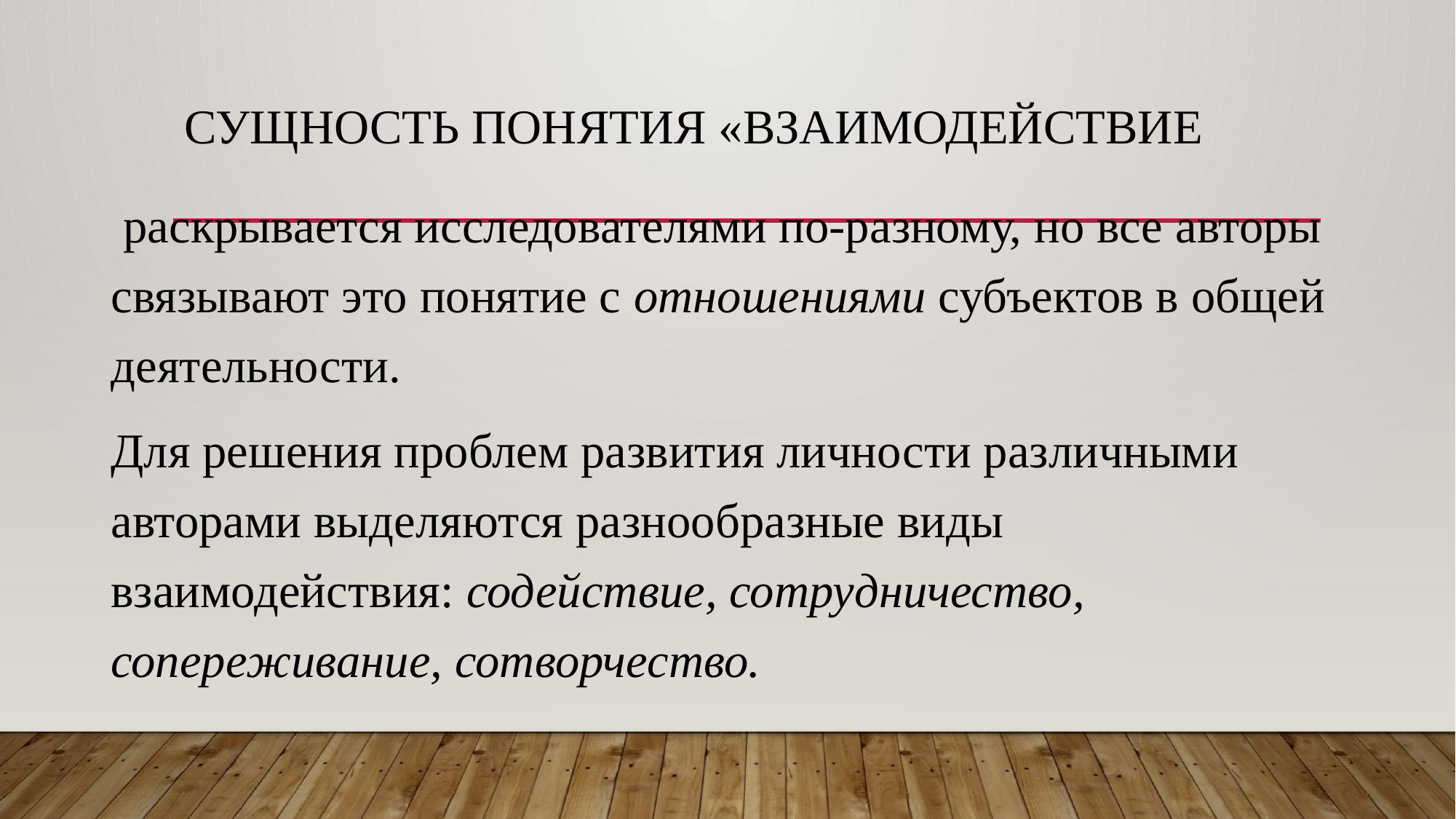

# Сущность понятия «взаимодействие
 раскрывается исследователями по-разному, но все авторы связывают это понятие с отношениями субъектов в общей деятельности.
Для решения проблем развития личности различными авторами выделяются разнообразные виды взаимодействия: содействие, сотрудничество, сопереживание, сотворчество.